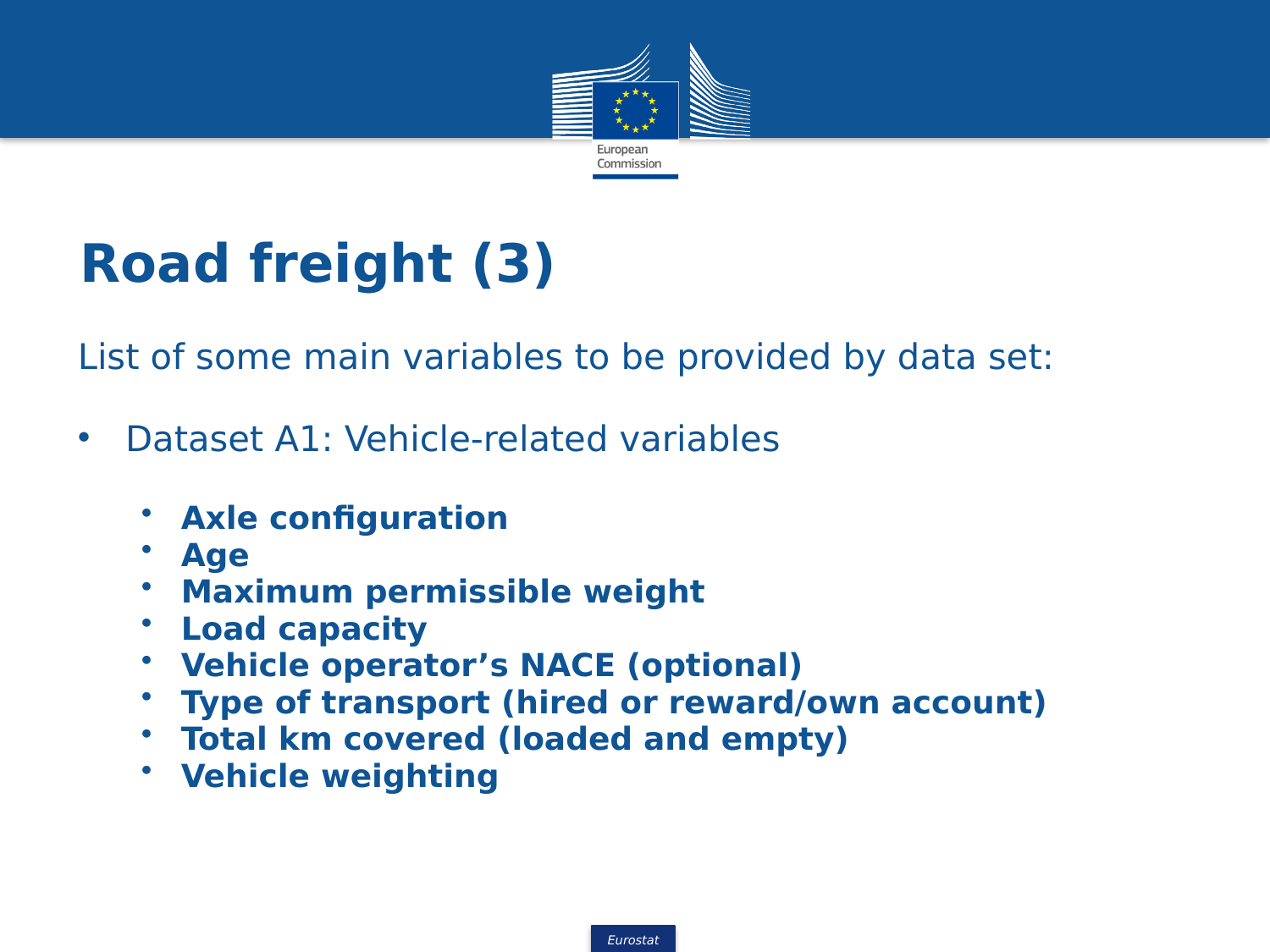

# Road freight (3)
List of some main variables to be provided by data set:

Dataset A1: Vehicle-related variables

Axle configuration
Age
Maximum permissible weight
Load capacity
Vehicle operator’s NACE (optional)
Type of transport (hired or reward/own account)
Total km covered (loaded and empty)
Vehicle weighting

7